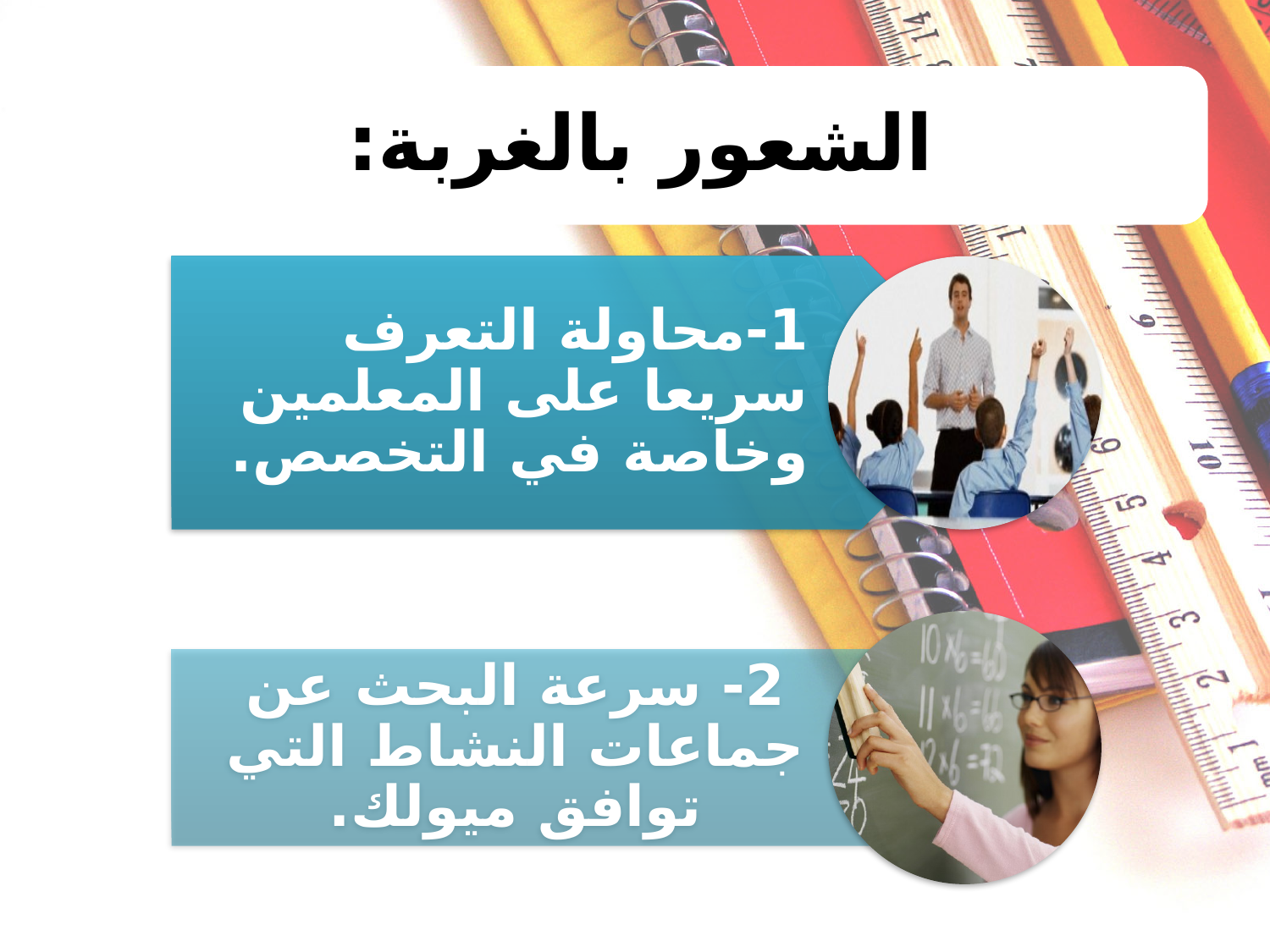

الشعور بالغربة:
1-محاولة التعرف سريعا على المعلمين وخاصة في التخصص.
2- سرعة البحث عن جماعات النشاط التي توافق ميولك.